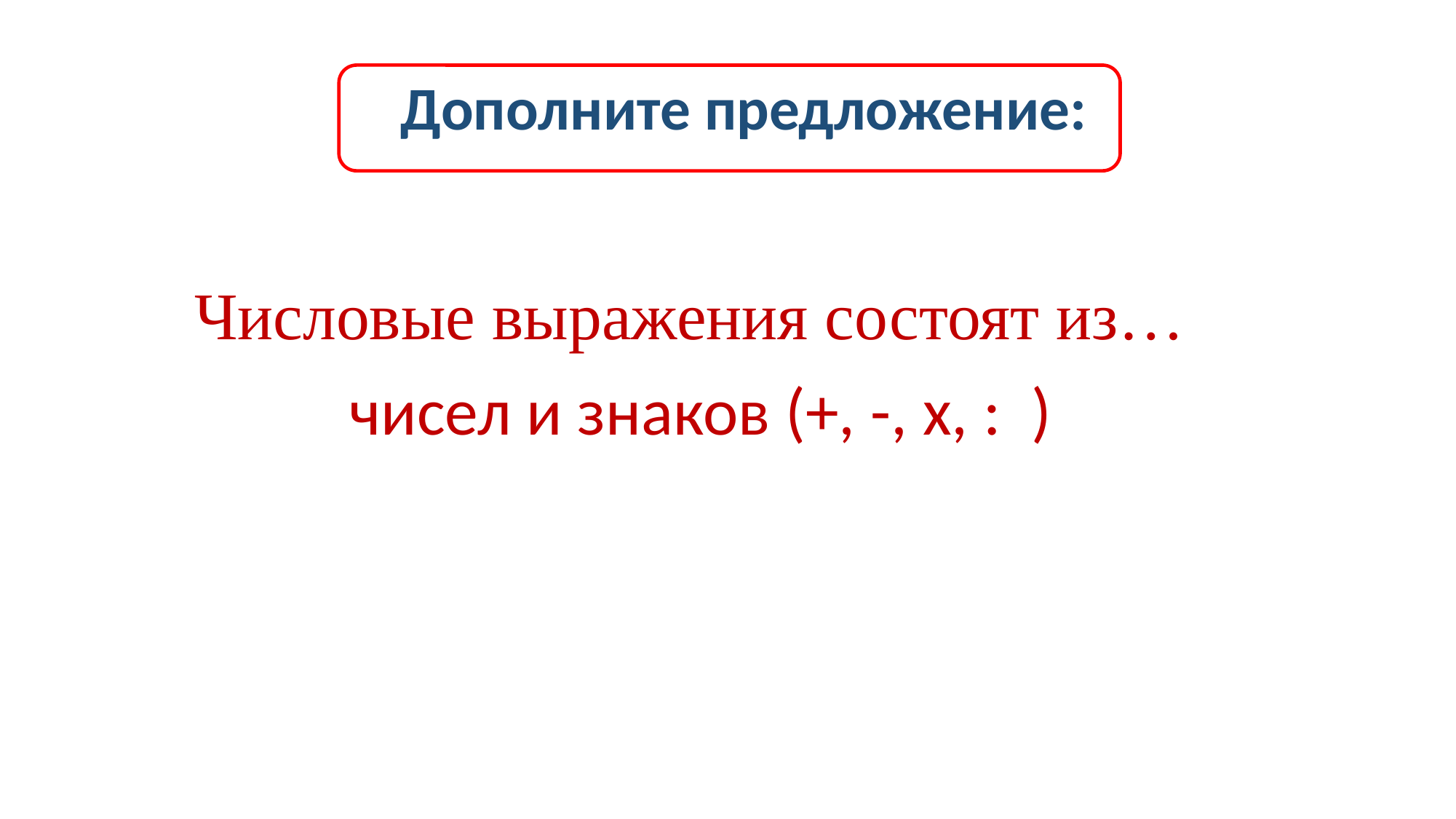

Дополните предложение:
Числовые выражения состоят из…
чисел и знаков (+, -, х, :  )